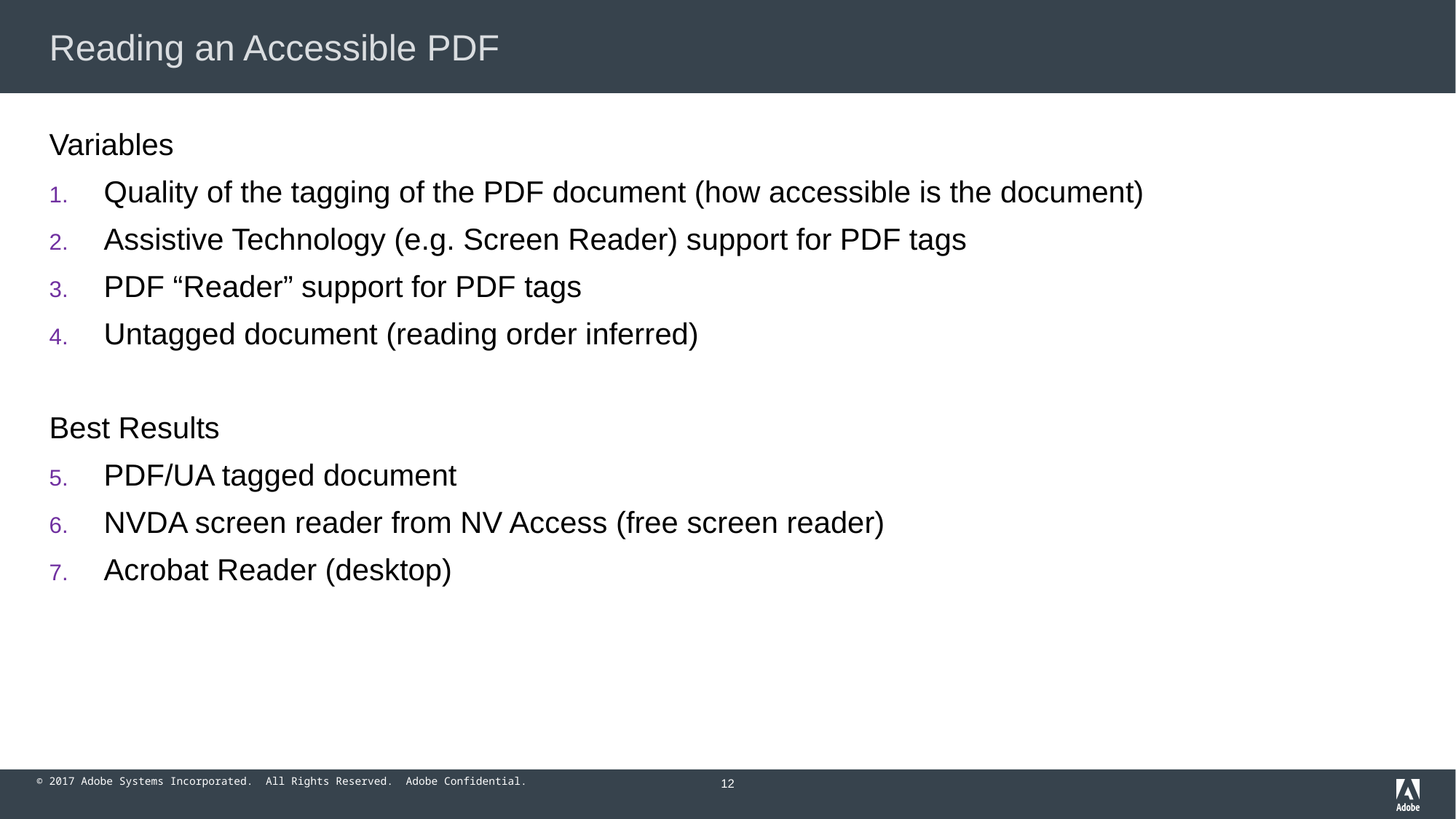

# Reading an Accessible PDF
Variables
Quality of the tagging of the PDF document (how accessible is the document)
Assistive Technology (e.g. Screen Reader) support for PDF tags
PDF “Reader” support for PDF tags
Untagged document (reading order inferred)

Best Results
PDF/UA tagged document
NVDA screen reader from NV Access (free screen reader)
Acrobat Reader (desktop)
12